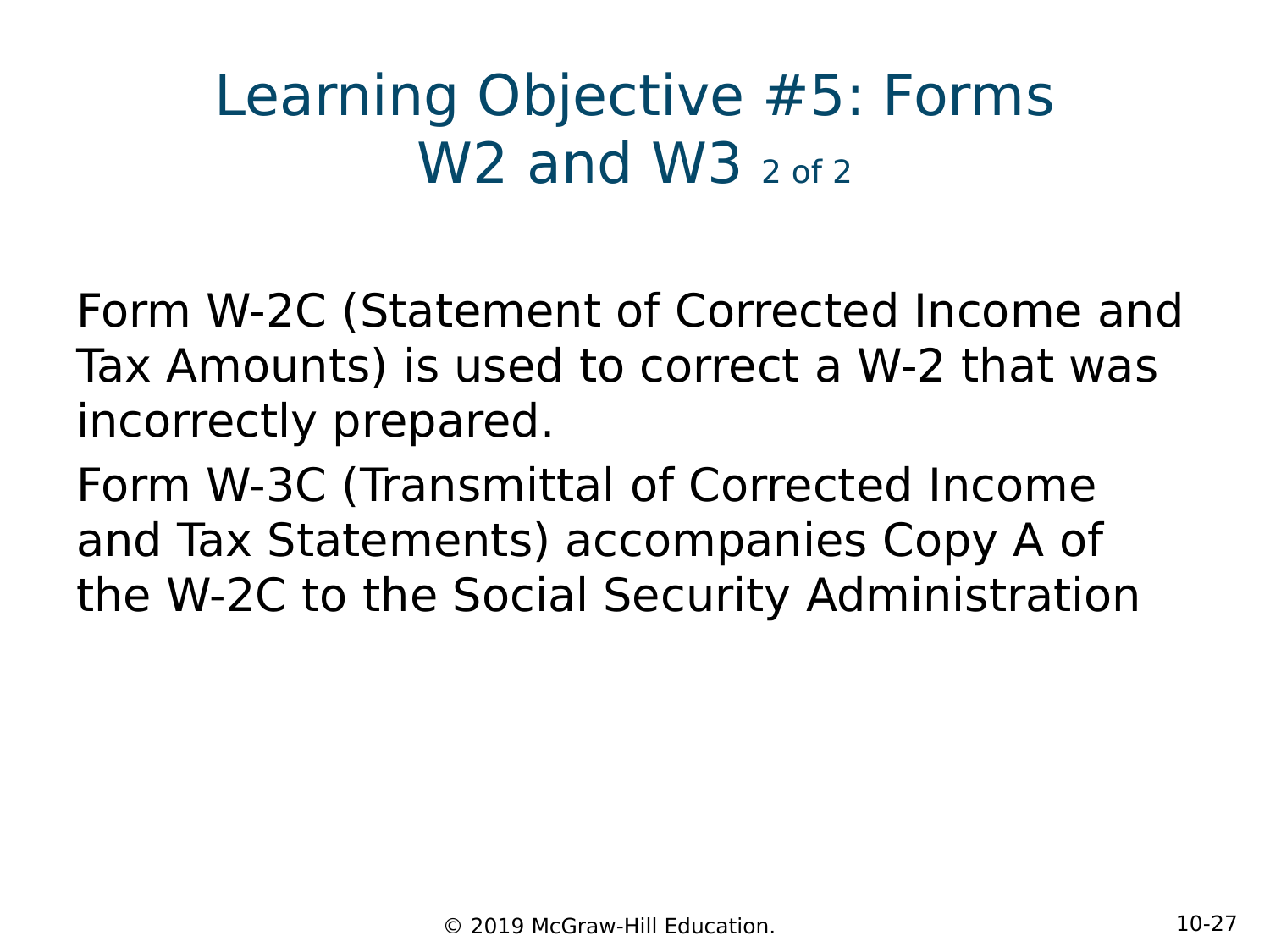

# Learning Objective #5: Forms W2 and W3 2 of 2
Form W-2C (Statement of Corrected Income and Tax Amounts) is used to correct a W-2 that was incorrectly prepared.
Form W-3C (Transmittal of Corrected Income and Tax Statements) accompanies Copy A of the W-2C to the Social Security Administration